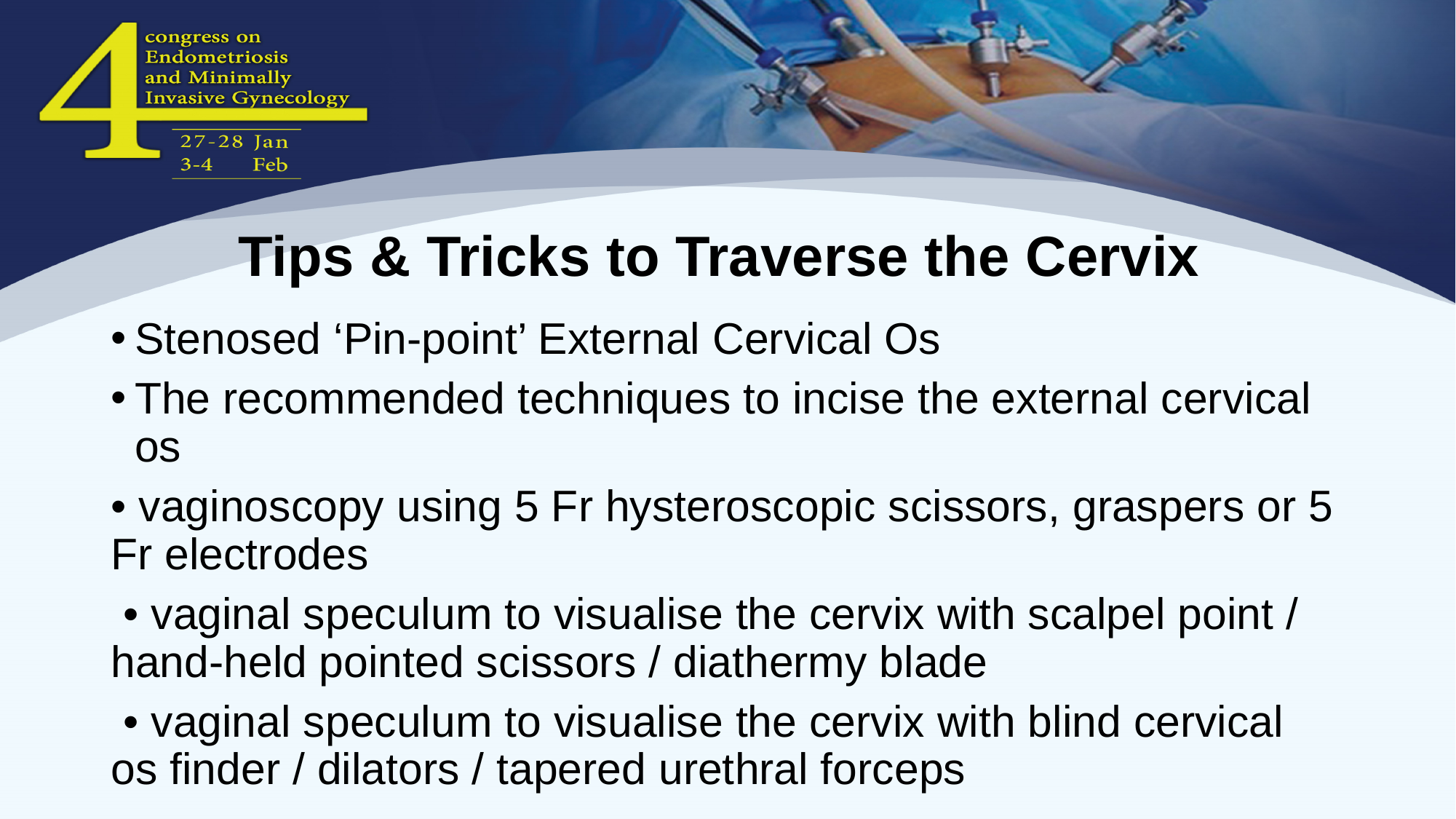

# Tips & Tricks to Traverse the Cervix
Stenosed ‘Pin-point’ External Cervical Os
The recommended techniques to incise the external cervical os
• vaginoscopy using 5 Fr hysteroscopic scissors, graspers or 5 Fr electrodes
 • vaginal speculum to visualise the cervix with scalpel point / hand-held pointed scissors / diathermy blade
 • vaginal speculum to visualise the cervix with blind cervical os finder / dilators / tapered urethral forceps